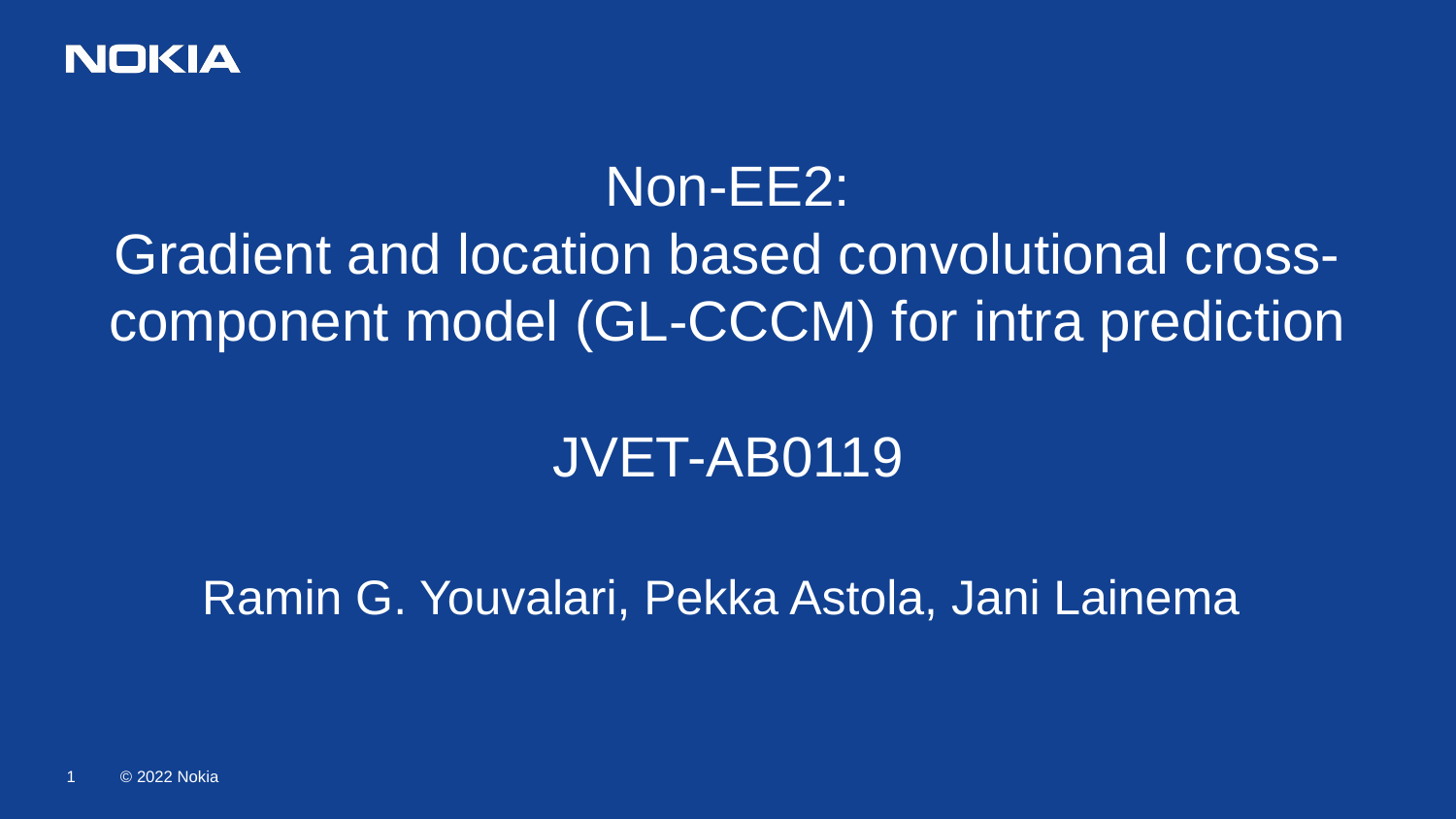

# Non-EE2: Gradient and location based convolutional cross-component model (GL-CCCM) for intra prediction JVET-AB0119
Ramin G. Youvalari, Pekka Astola, Jani Lainema